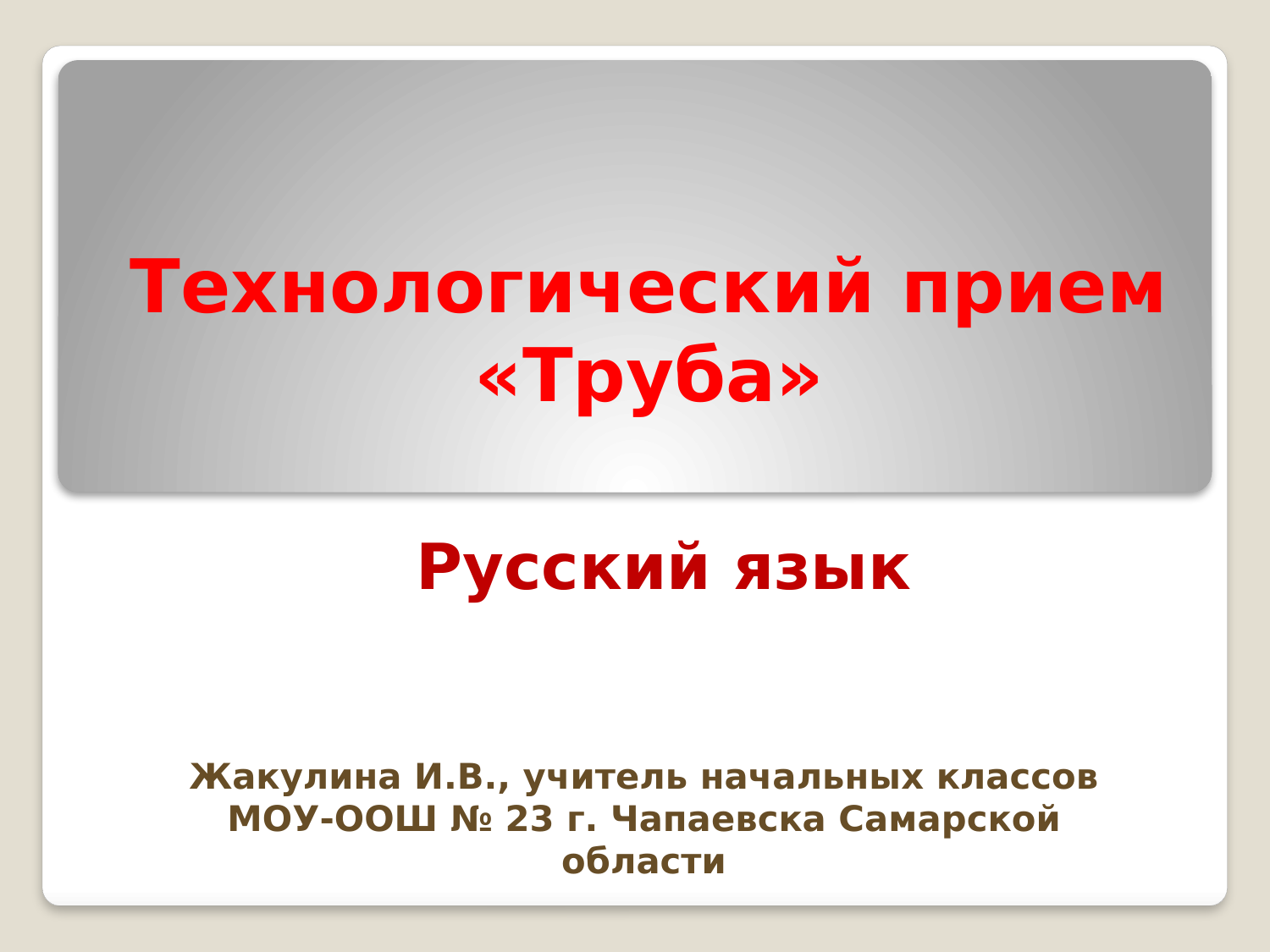

# Технологический прием «Труба»
Русский язык

Жакулина И.В., учитель начальных классов МОУ-ООШ № 23 г. Чапаевска Самарской области